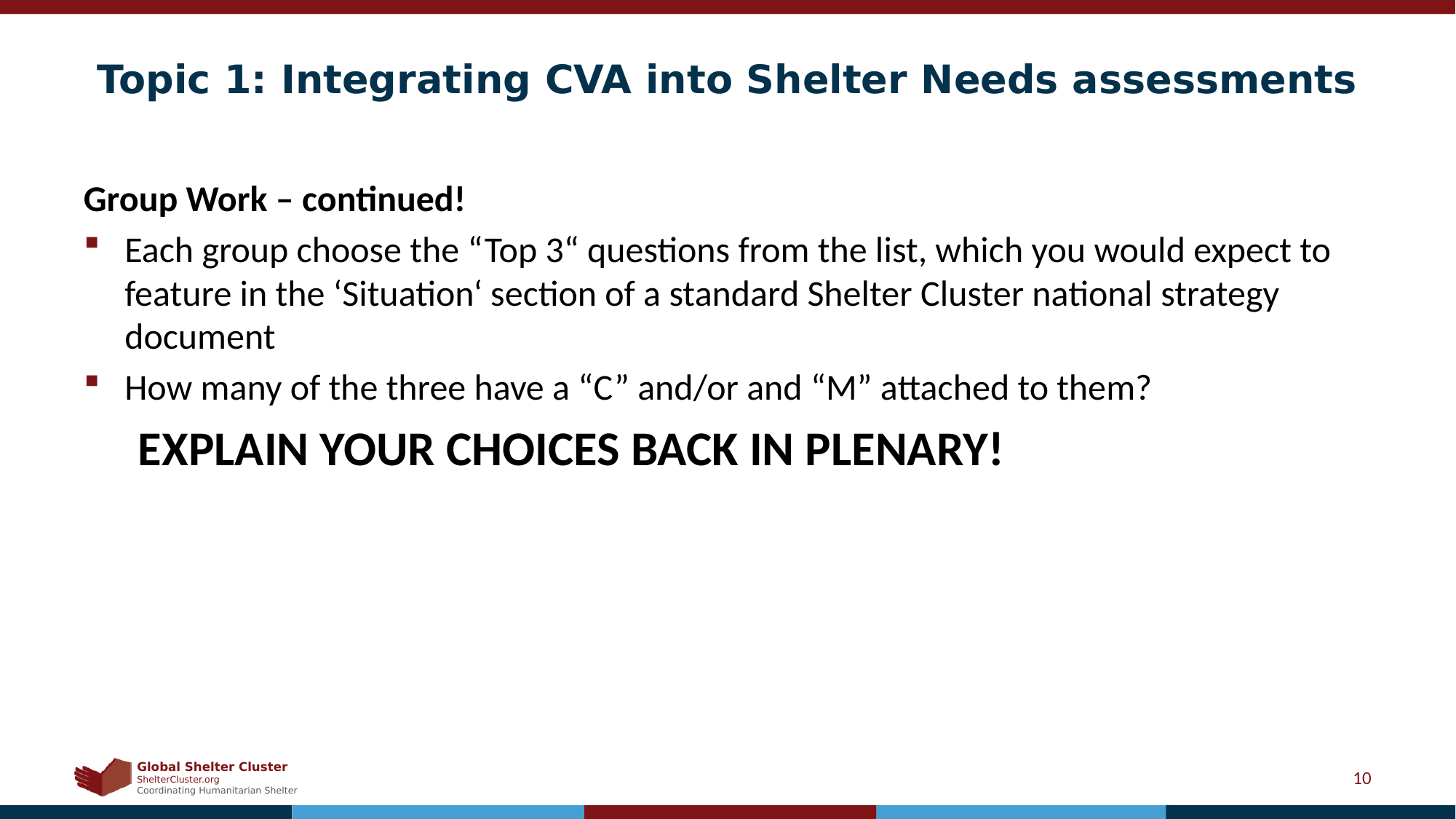

# Topic 1: Integrating CVA into Shelter Needs assessments
Group Work – continued!
Each group choose the “Top 3“ questions from the list, which you would expect to feature in the ‘Situation‘ section of a standard Shelter Cluster national strategy document
How many of the three have a “C” and/or and “M” attached to them?
EXPLAIN YOUR CHOICES BACK IN PLENARY!

10